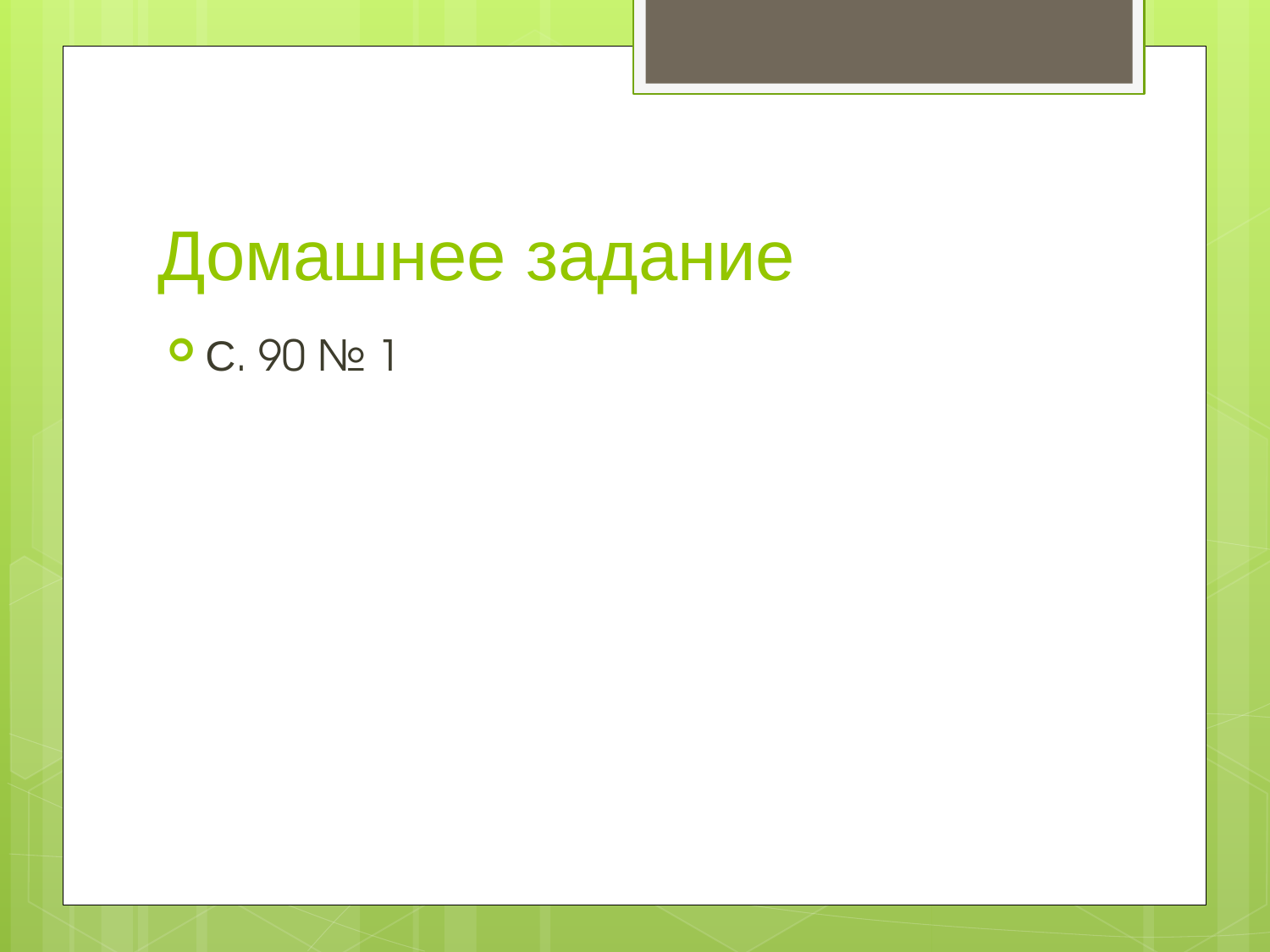

# Домашнее задание
С. 90 № 1